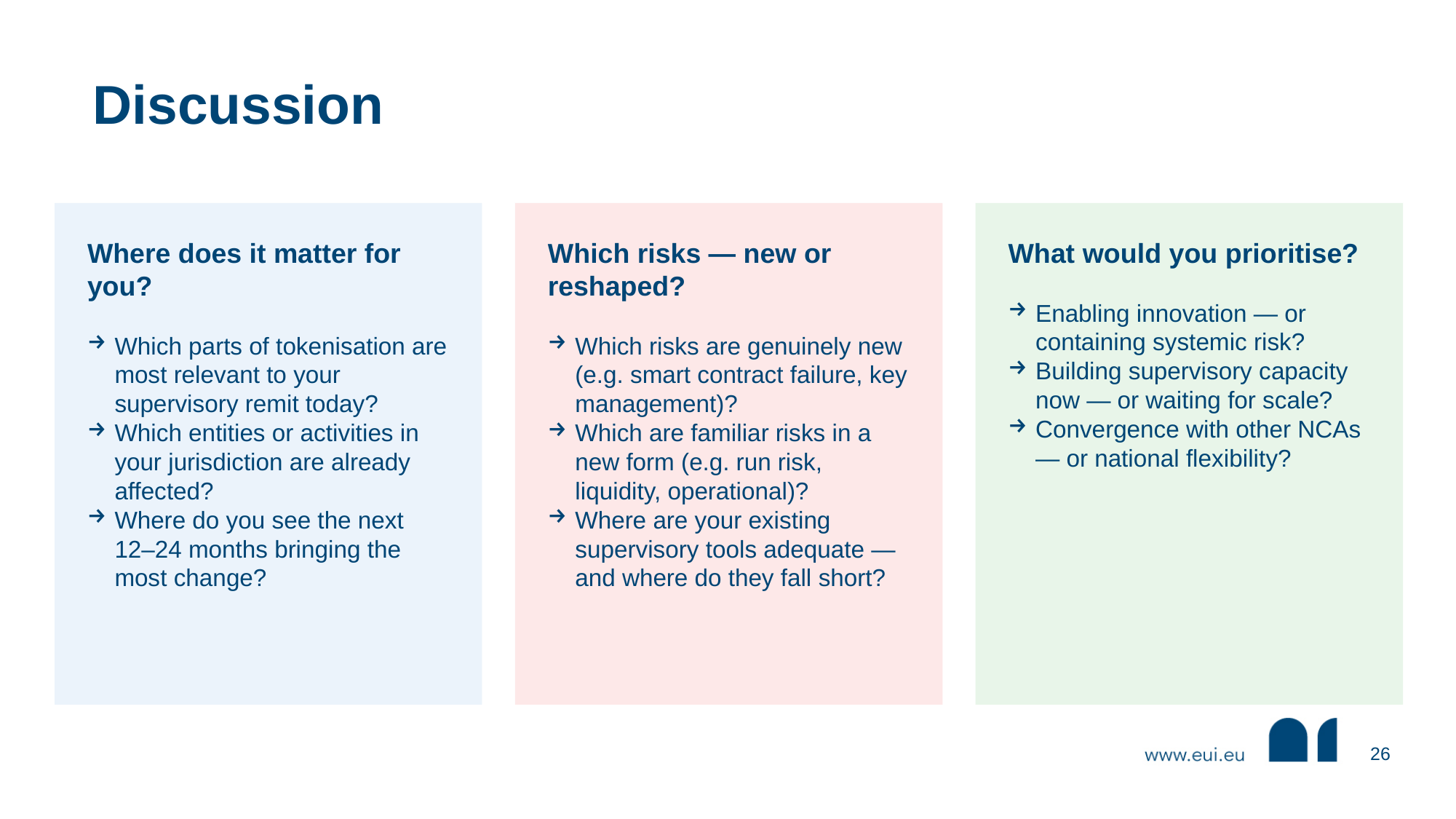

# Discussion
Where does it matter for you?

Which parts of tokenisation are most relevant to your supervisory remit today?
Which entities or activities in your jurisdiction are already affected?
Where do you see the next 12–24 months bringing the most change?
Which risks — new or reshaped?

Which risks are genuinely new (e.g. smart contract failure, key management)?
Which are familiar risks in a new form (e.g. run risk, liquidity, operational)?
Where are your existing supervisory tools adequate — and where do they fall short?
What would you prioritise?

Enabling innovation — or containing systemic risk?
Building supervisory capacity now — or waiting for scale?
Convergence with other NCAs — or national flexibility?
26